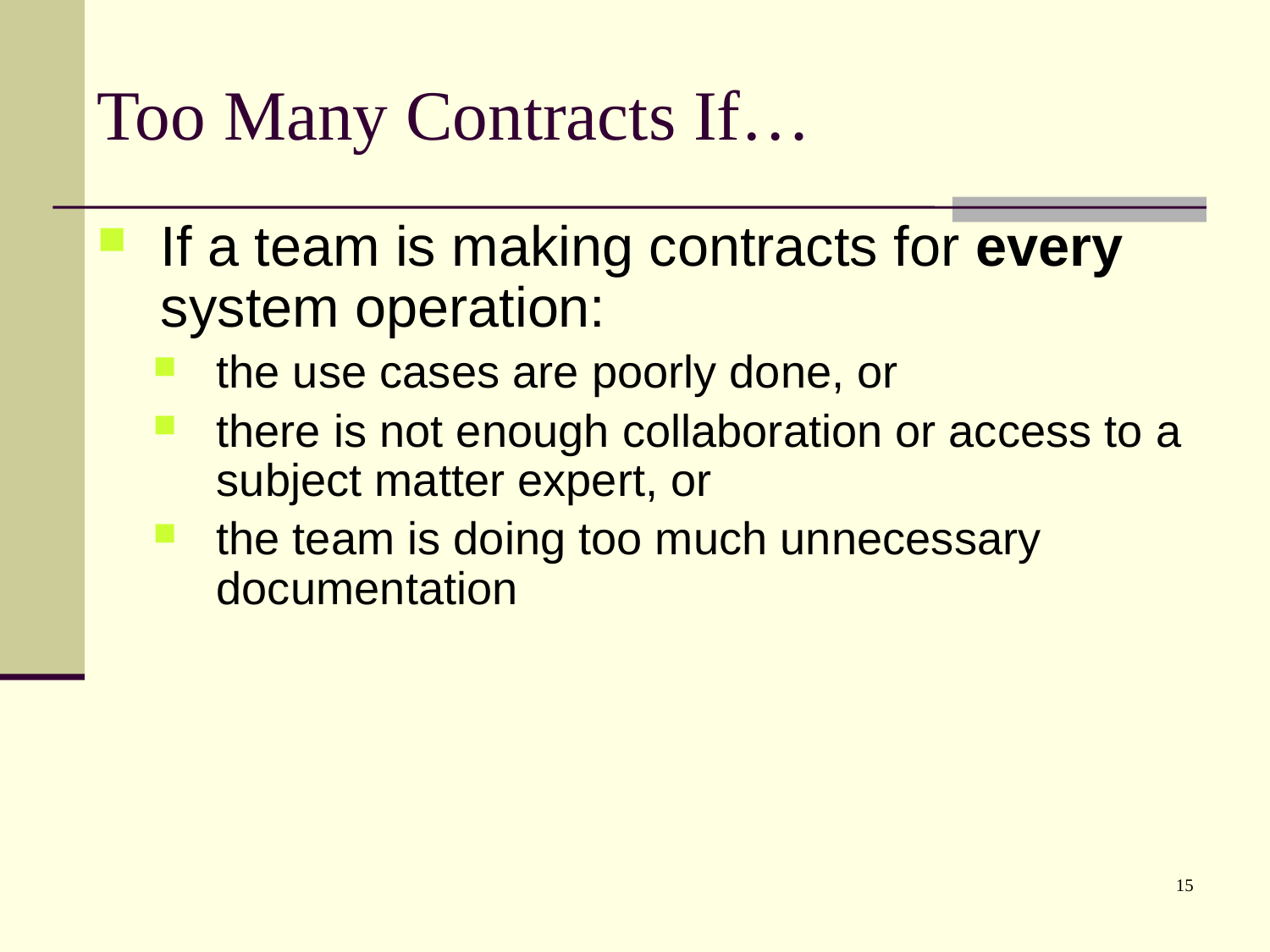

# Too Many Contracts If…
If a team is making contracts for every system operation:
the use cases are poorly done, or
there is not enough collaboration or access to a subject matter expert, or
the team is doing too much unnecessary documentation
15